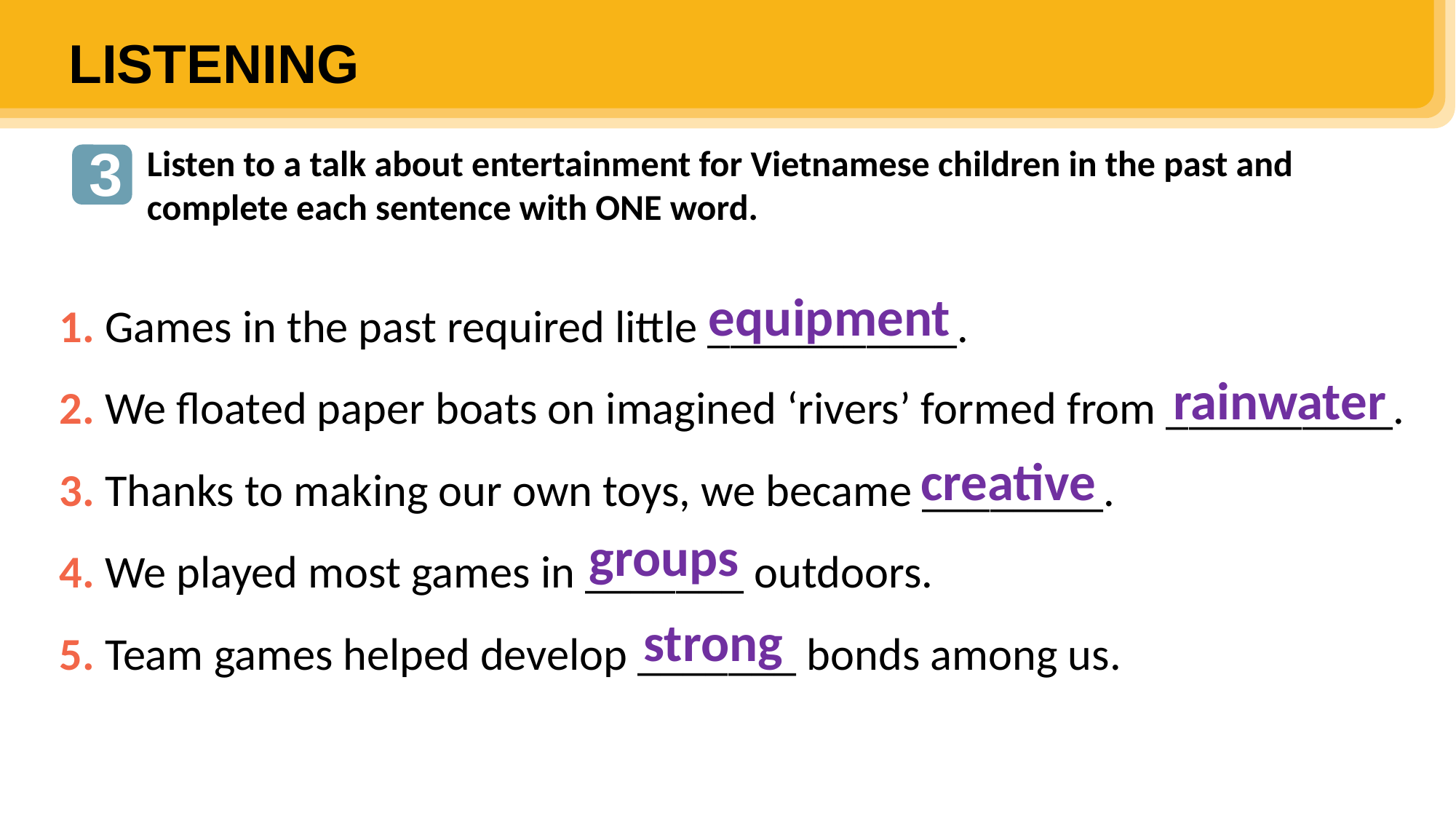

LISTENING
3
Listen to a talk about entertainment for Vietnamese children in the past and complete each sentence with ONE word.

1. Games in the past required little ___________.
2. We floated paper boats on imagined ‘rivers’ formed from __________.
3. Thanks to making our own toys, we became ________.
4. We played most games in _______ outdoors.
5. Team games helped develop _______ bonds among us.
equipment
rainwater
creative
groups
strong